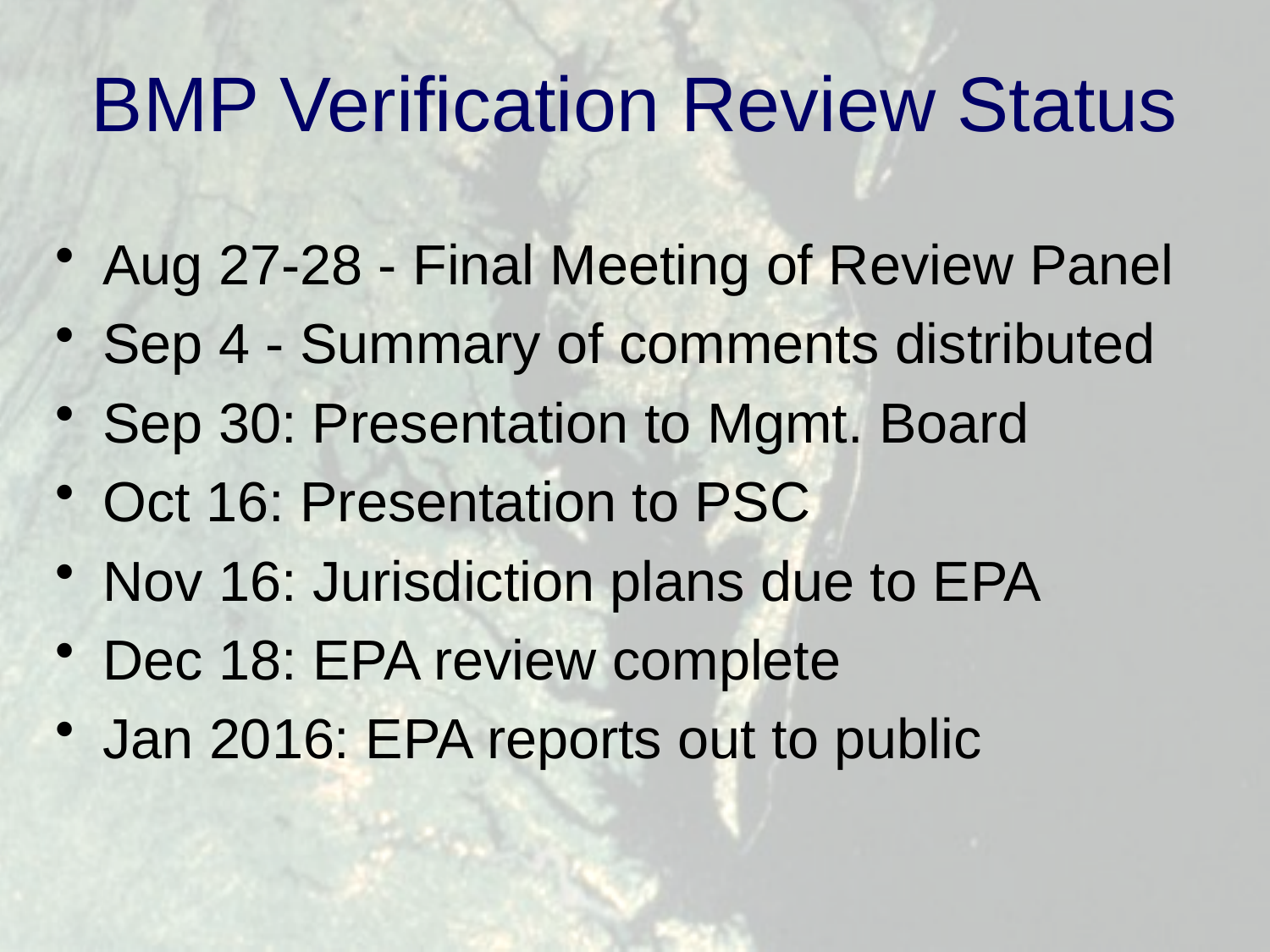

# BMP Verification Review Status
Aug 27-28 - Final Meeting of Review Panel
Sep 4 - Summary of comments distributed
Sep 30: Presentation to Mgmt. Board
Oct 16: Presentation to PSC
Nov 16: Jurisdiction plans due to EPA
Dec 18: EPA review complete
Jan 2016: EPA reports out to public